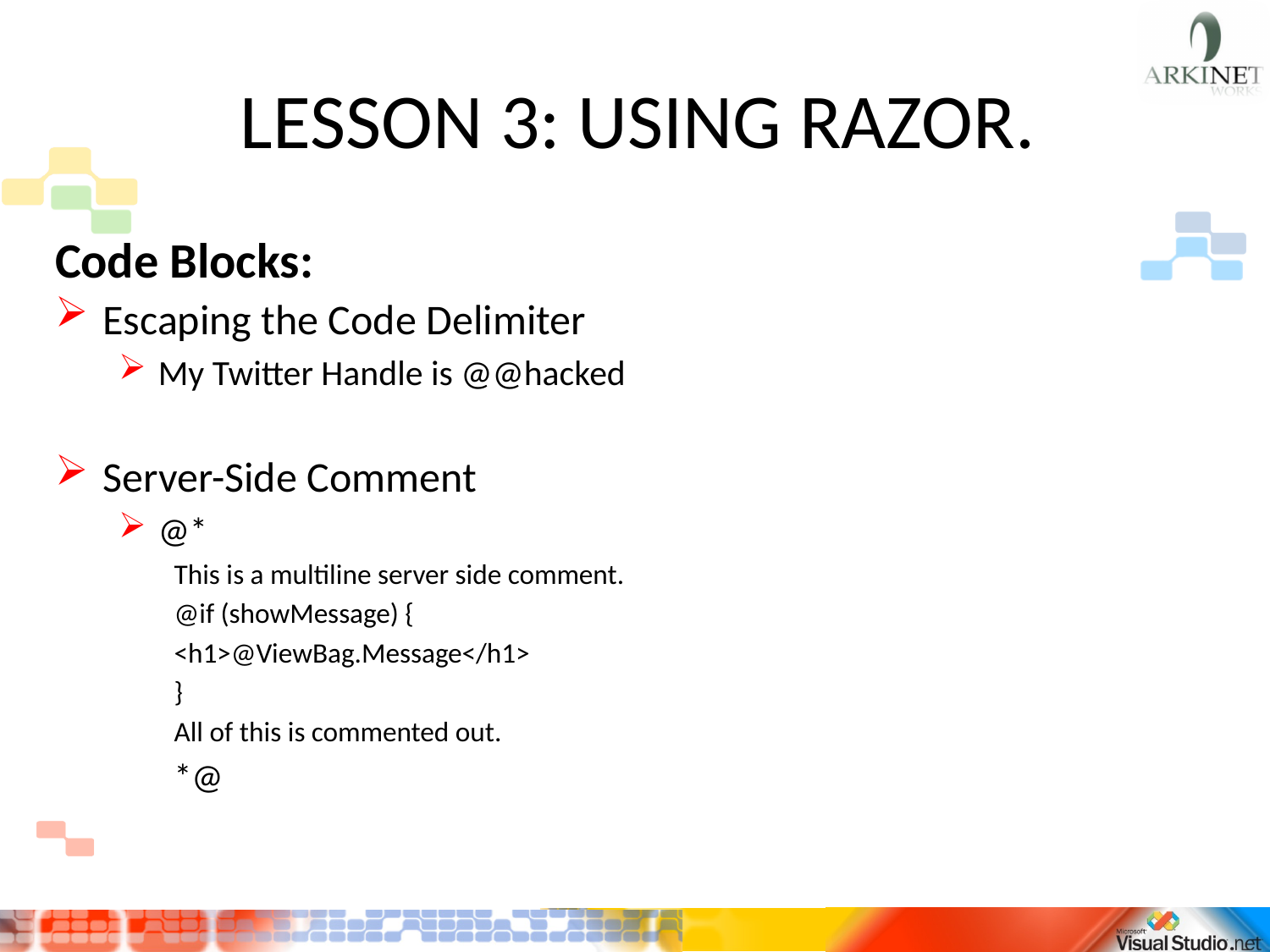

# LESSON 3: USING RAZOR.
Code Blocks:
Escaping the Code Delimiter
My Twitter Handle is @@hacked

Server-Side Comment
@*
This is a multiline server side comment.
@if (showMessage) {
<h1>@ViewBag.Message</h1>
}
All of this is commented out.
*@